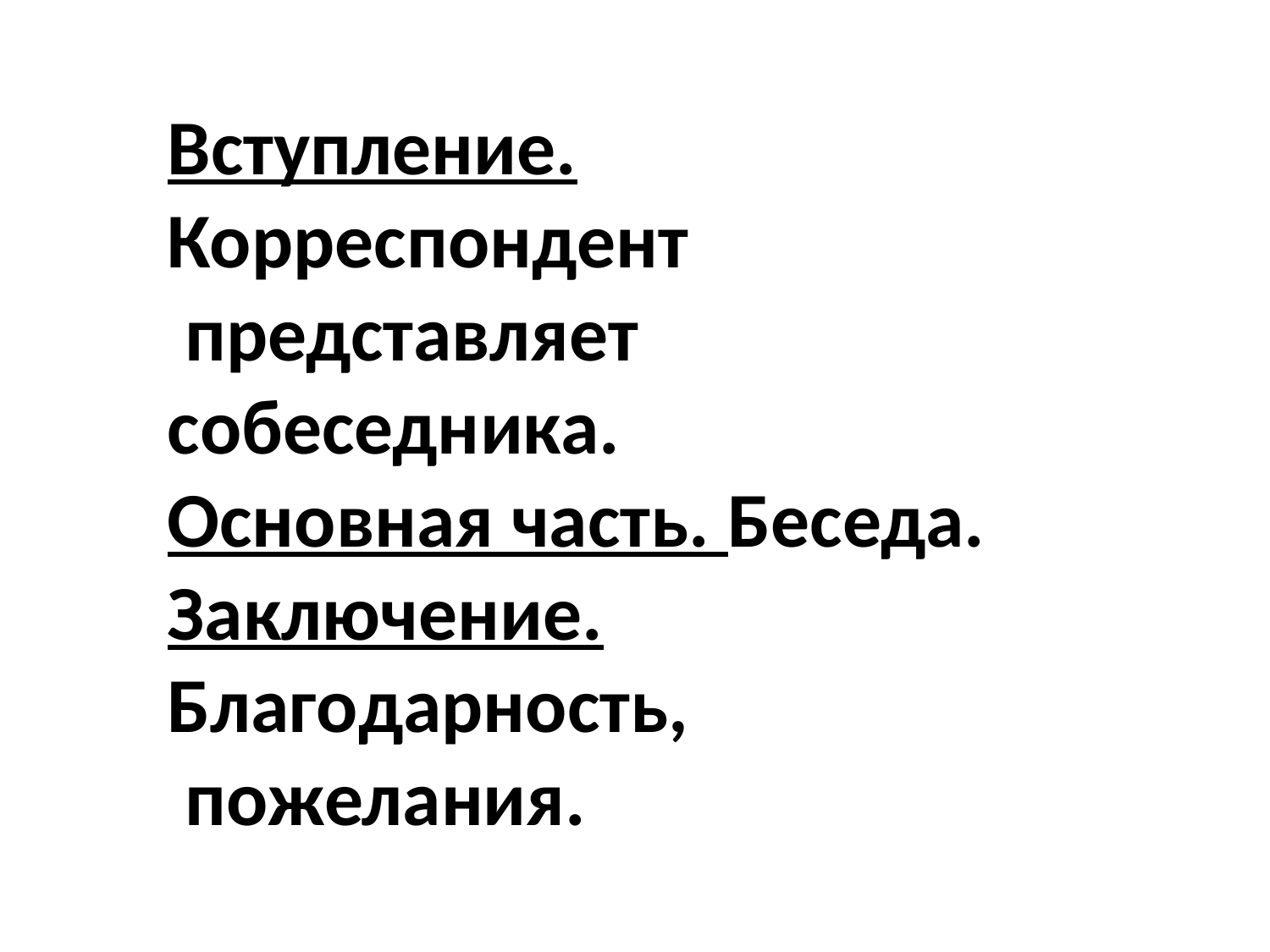

Вступление. Корреспондент
 представляет собеседника.
Основная часть. Беседа.
Заключение. Благодарность,
 пожелания.